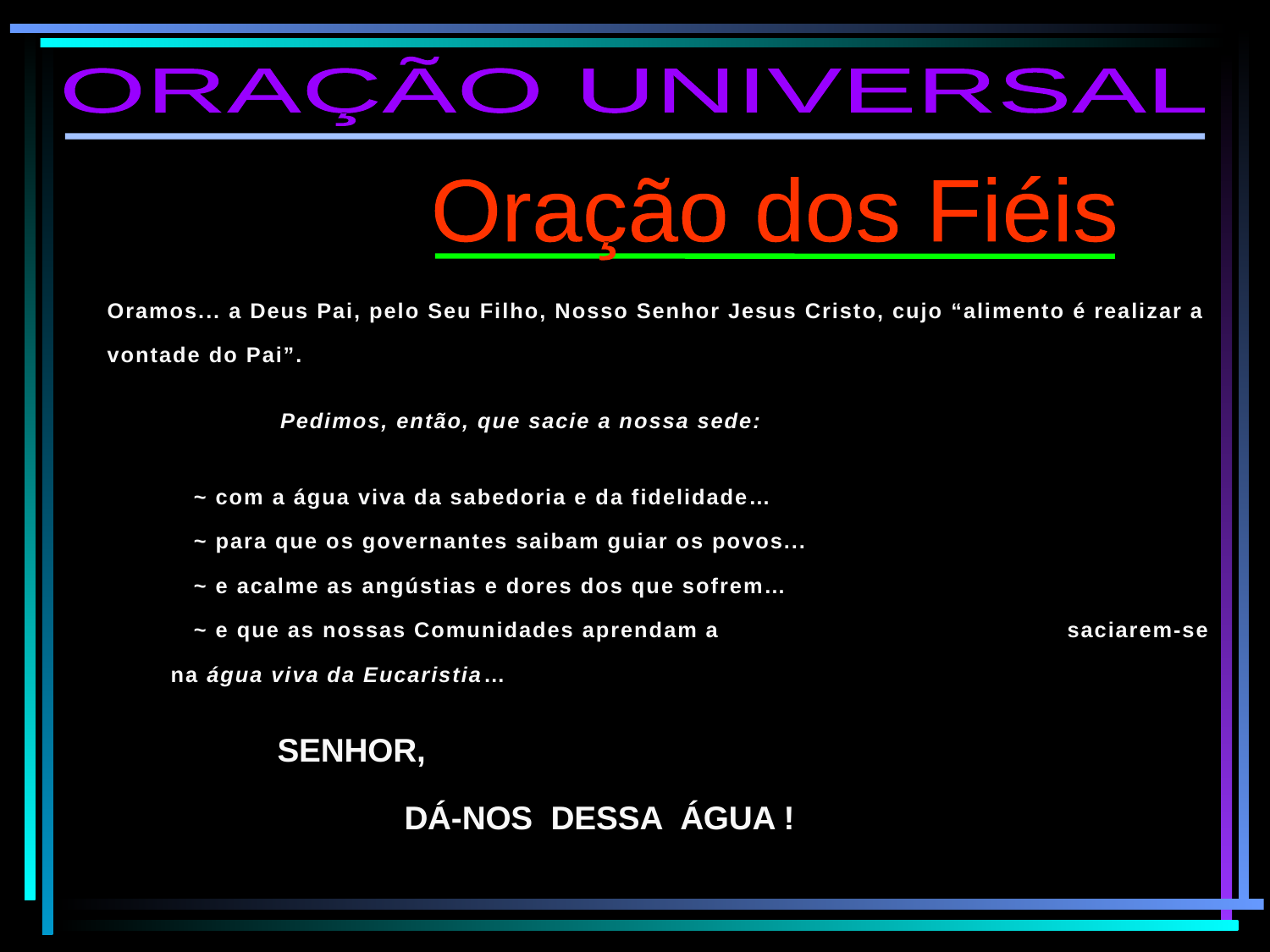

ORAÇÃO UNIVERSAL

Oração dos Fiéis

Oramos... a Deus Pai, pelo Seu Filho, Nosso Senhor Jesus Cristo, cujo “alimento é realizar a vontade do Pai”.
	      Pedimos, então, que sacie a nossa sede:
   ~ com a água viva da sabedoria e da fidelidade…
   ~ para que os governantes saibam guiar os povos...
   ~ e acalme as angústias e dores dos que sofrem…
   ~ e que as nossas Comunidades aprendam a 		  	 saciarem-se na água viva da Eucaristia…
SENHOR,
	DÁ-NOS  DESSA  ÁGUA !